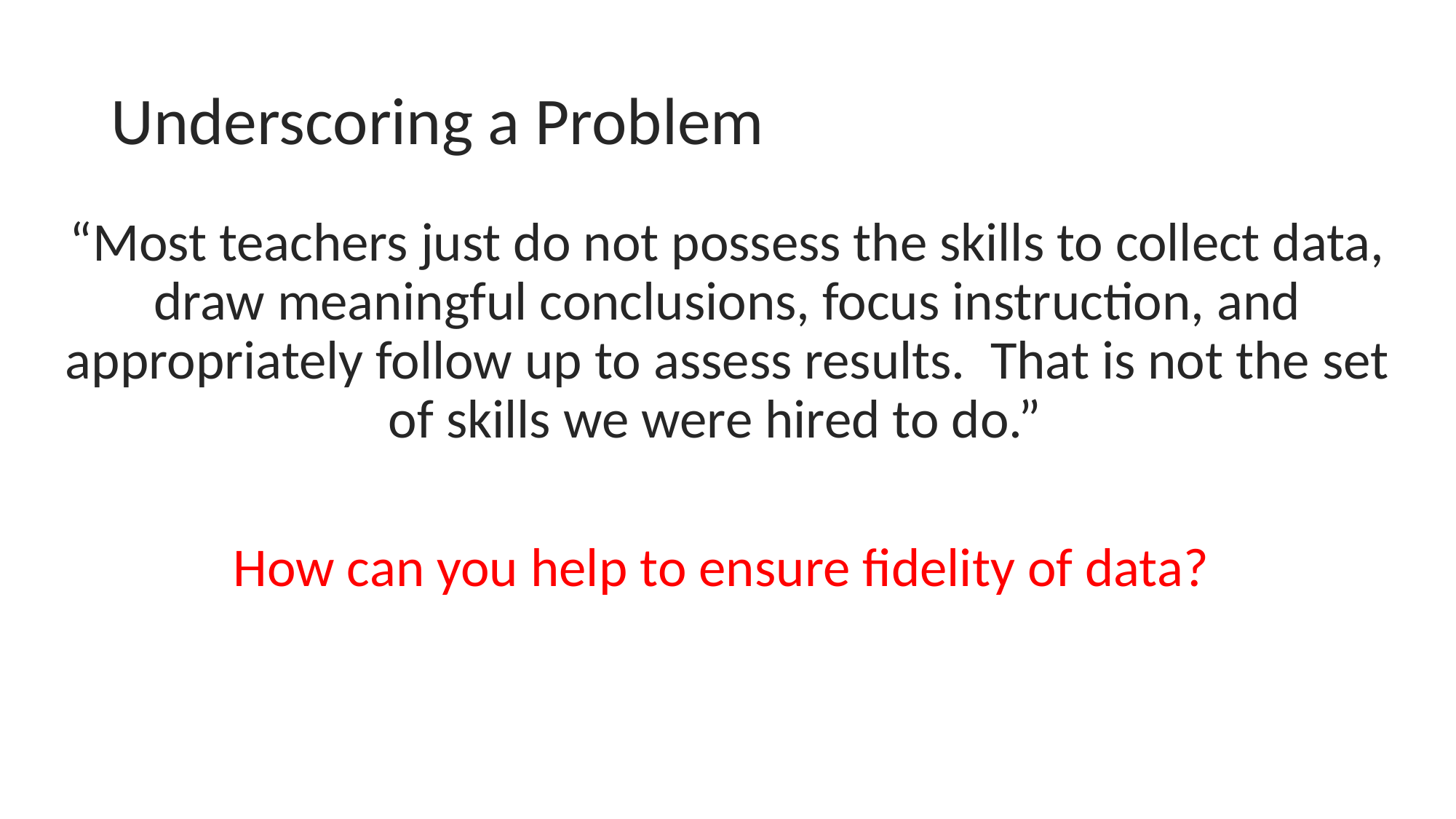

# Underscoring a Problem

“Most teachers just do not possess the skills to collect data, draw meaningful conclusions, focus instruction, and appropriately follow up to assess results.  That is not the set of skills we were hired to do.”

How can you help to ensure fidelity of data?